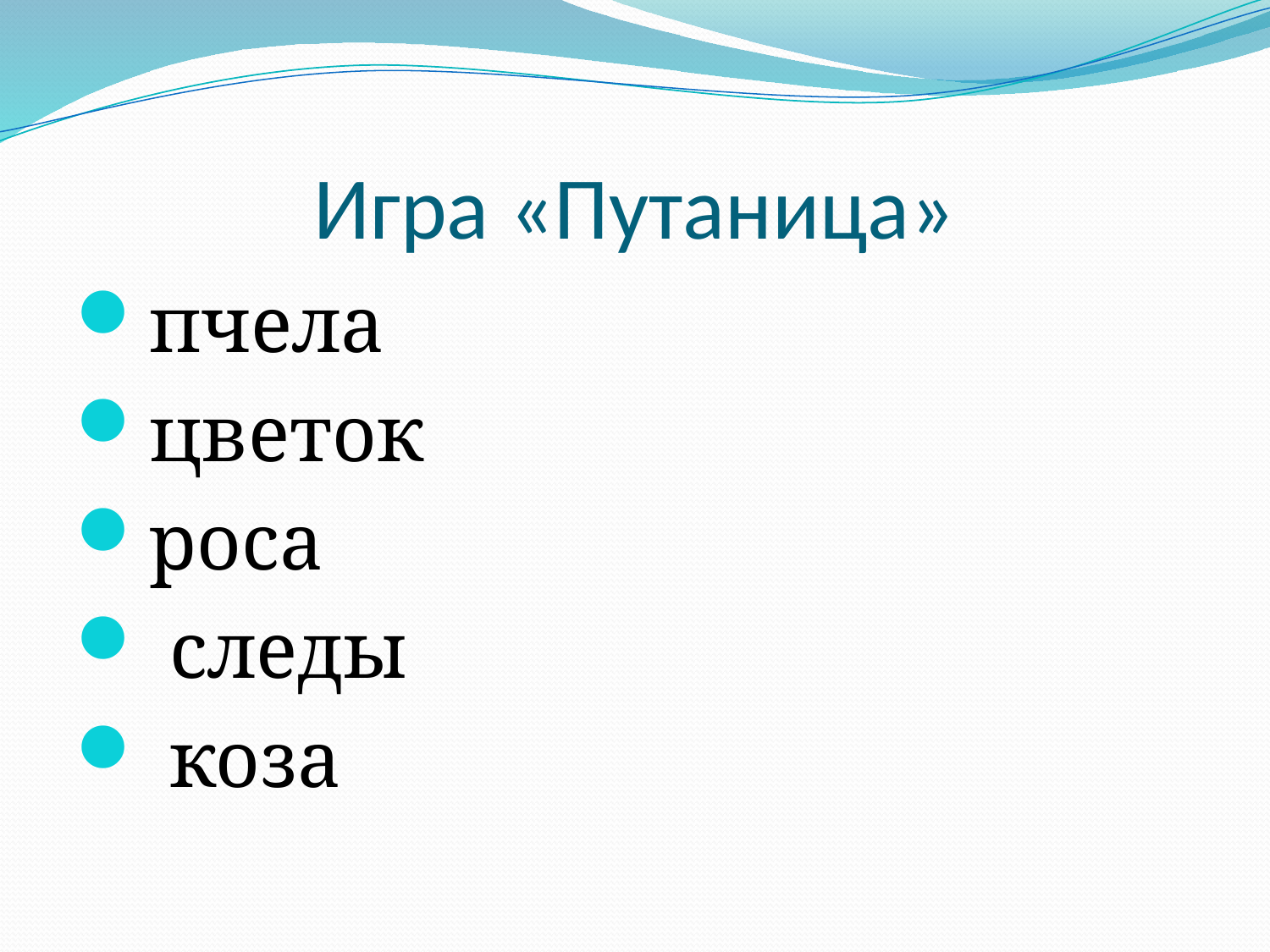

# Игра «Путаница»
пчела
цветок
роса
 следы
 коза